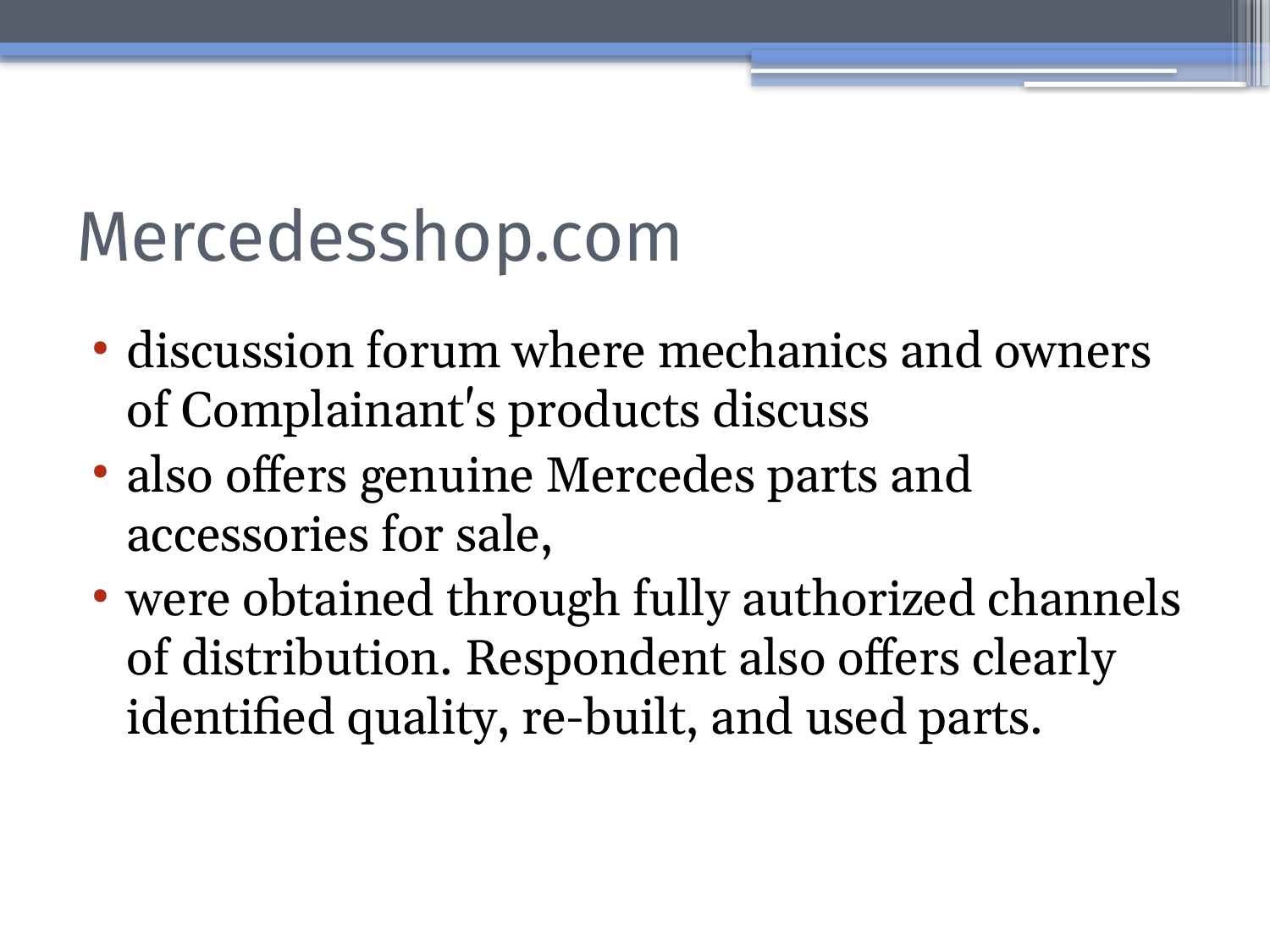

# Mercedesshop.com
discussion forum where mechanics and owners of Complainant's products discuss
also offers genuine Mercedes parts and accessories for sale,
were obtained through fully authorized channels of distribution. Respondent also offers clearly identified quality, re-built, and used parts.